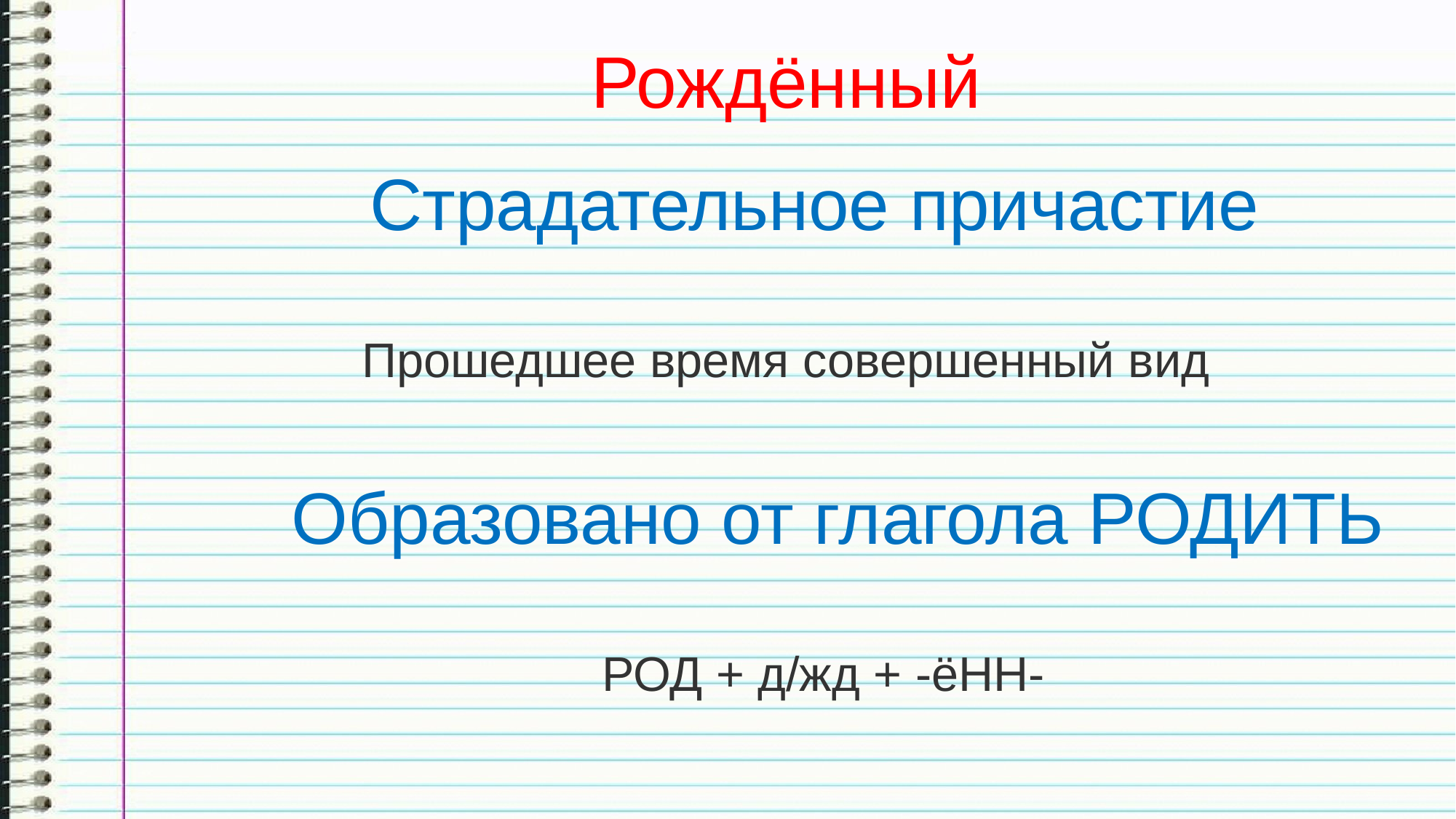

Рождённый
Страдательное причастие
Прошедшее время совершенный вид
Образовано от глагола РОДИТЬ
РОД + д/жд + -ёНН-